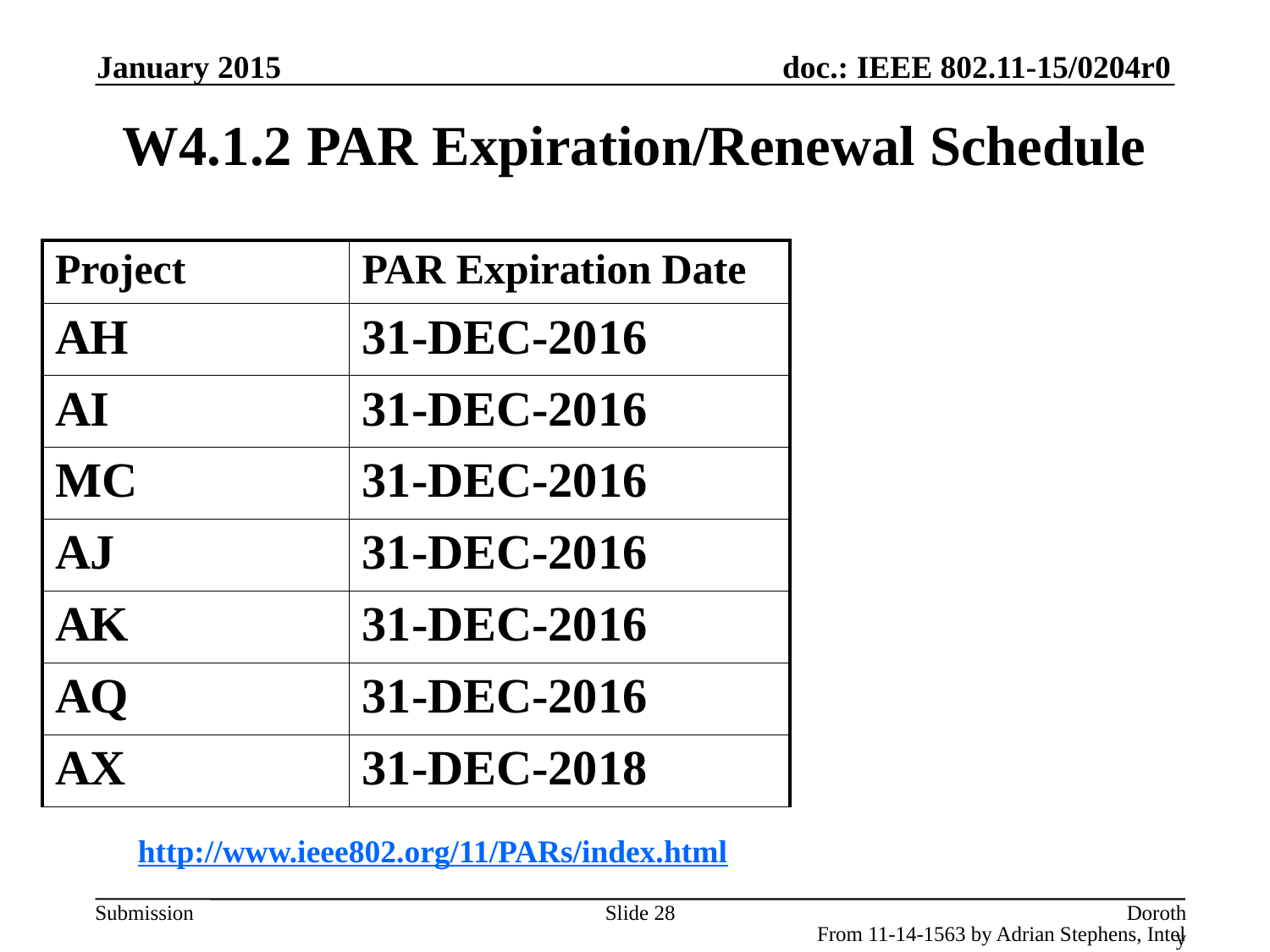

January 2015
# W4.1.2 PAR Expiration/Renewal Schedule
| Project | PAR Expiration Date |
| --- | --- |
| AH | 31-DEC-2016 |
| AI | 31-DEC-2016 |
| MC | 31-DEC-2016 |
| AJ | 31-DEC-2016 |
| AK | 31-DEC-2016 |
| AQ | 31-DEC-2016 |
| AX | 31-DEC-2018 |
http://www.ieee802.org/11/PARs/index.html
Slide 28
Dorothy Stanley, Aruba Networks
From 11-14-1563 by Adrian Stephens, Intel